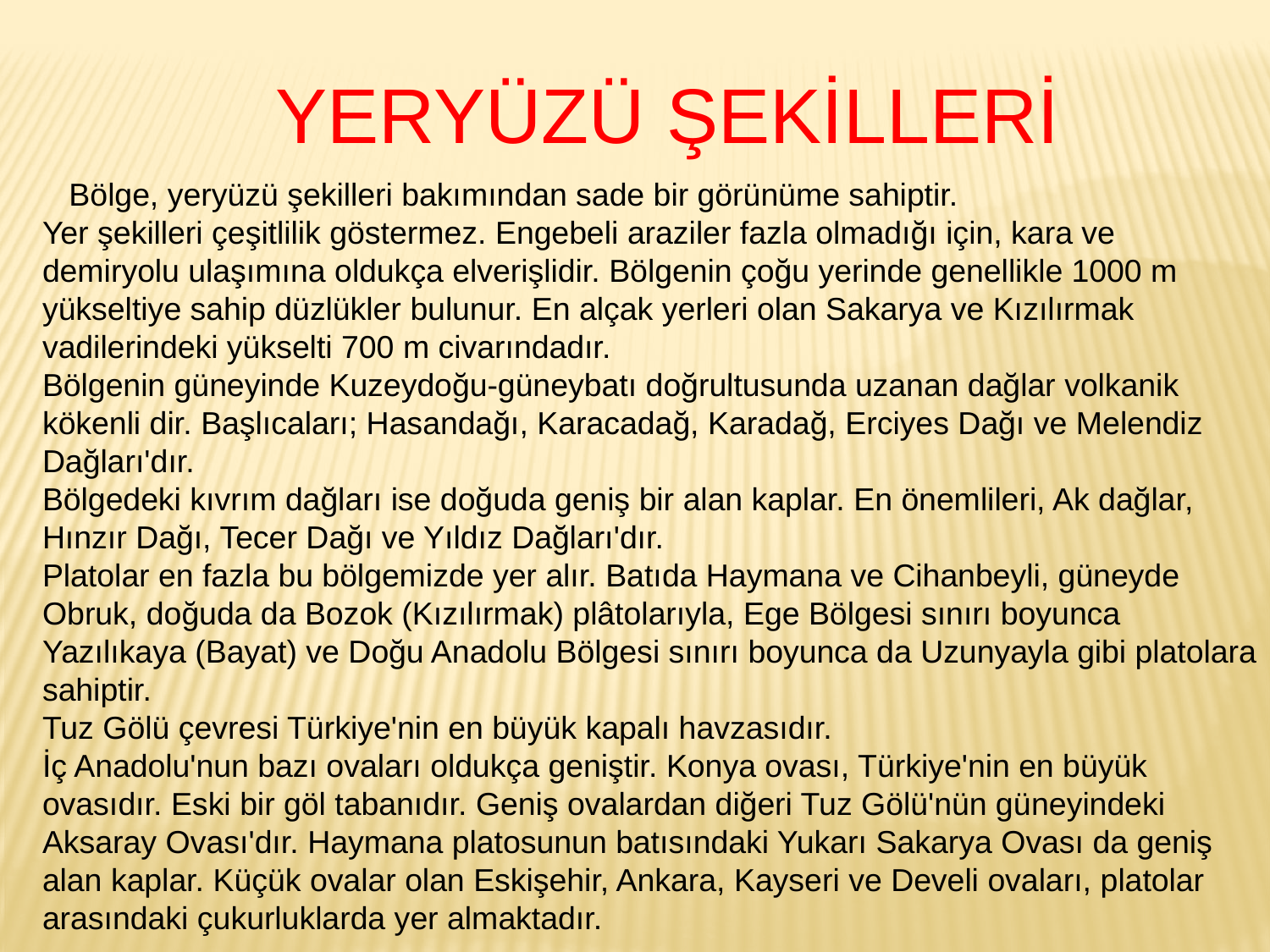

YERYÜZÜ ŞEKİLLERİ
   Bölge, yeryüzü şekilleri bakımından sade bir görünüme sahiptir. 
Yer şekilleri çeşitlilik göstermez. Engebe­li araziler fazla olmadığı için, kara ve demiryolu ulaşı­mına oldukça elverişlidir. Bölgenin çoğu yerinde ge­nellikle 1000 m yükseltiye sahip düzlükler bulunur. En alçak yerleri olan Sakarya ve Kızılırmak vadilerindeki yükselti 700 m civarındadır. 
Bölgenin güneyinde Kuzeydoğu-güneybatı doğrultusunda uzanan dağlar volkanik kökenli dir. Başlıcaları; Hasandağı, Karacadağ, Karadağ, Erciyes Dağı ve Melendiz Dağları'dır. 
Bölgedeki kıvrım dağları ise doğuda geniş bir alan kaplar. En önemlileri, Ak dağlar, Hınzır Dağı, Tecer Dağı ve Yıldız Dağları'dır. 
Platolar en fazla bu bölgemizde yer alır. Batıda Haymana ve Cihanbeyli, güneyde Obruk, doğu­da da Bozok (Kızılırmak) plâtolarıyla, Ege Bölgesi sınırı boyunca Yazılıkaya (Bayat) ve Doğu Anado­lu Bölgesi sınırı boyunca da Uzunyayla gibi platolara sahiptir. 
Tuz Gölü çevresi Türkiye'nin en büyük kapalı havzasıdır. 
İç Anadolu'nun bazı ovaları oldukça geniştir. Konya ovası, Türkiye'nin en büyük ovasıdır. Eski bir göl tabanıdır. Geniş ovalardan diğeri Tuz Gölü'nün gü­neyindeki Aksaray Ovası'dır. Haymana platosunun batısındaki Yukarı Sakarya Ovası da geniş alan kaplar. Küçük ovalar olan Eskişehir, Ankara, Kayseri ve Develi ovaları, platolar arasındaki çukurluklarda yer almaktadır.